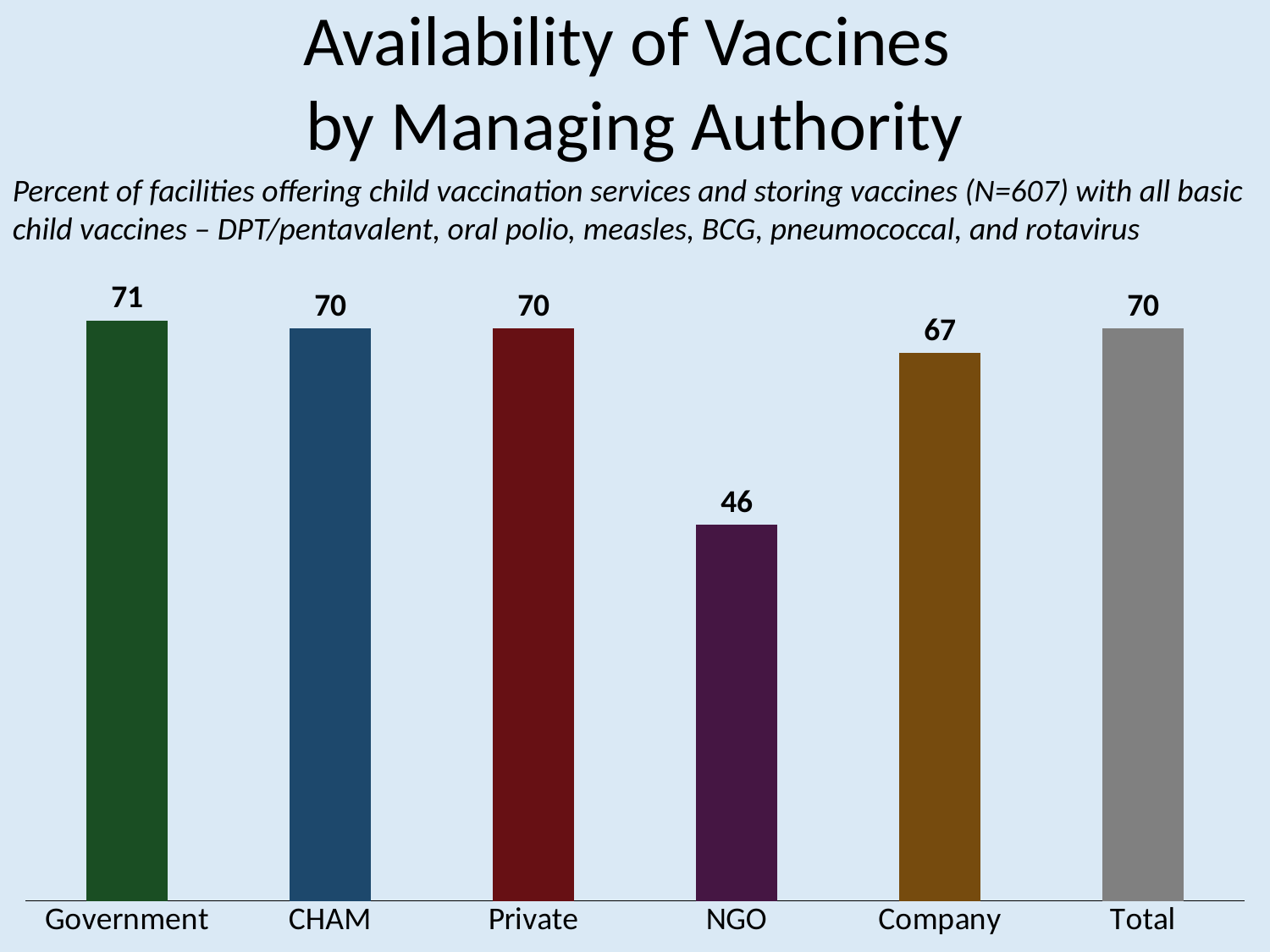

Availability of Vaccines
by Managing Authority
Percent of facilities offering child vaccination services and storing vaccines (N=607) with all basic child vaccines – DPT/pentavalent, oral polio, measles, BCG, pneumococcal, and rotavirus

### Chart

| Category | All basic child vaccines |
|---|---|
| Government | 71.0 |
| CHAM | 70.0 |
| Private | 70.0 |
| NGO | 46.0 |
| Company | 67.0 |
| Total | 70.0 |